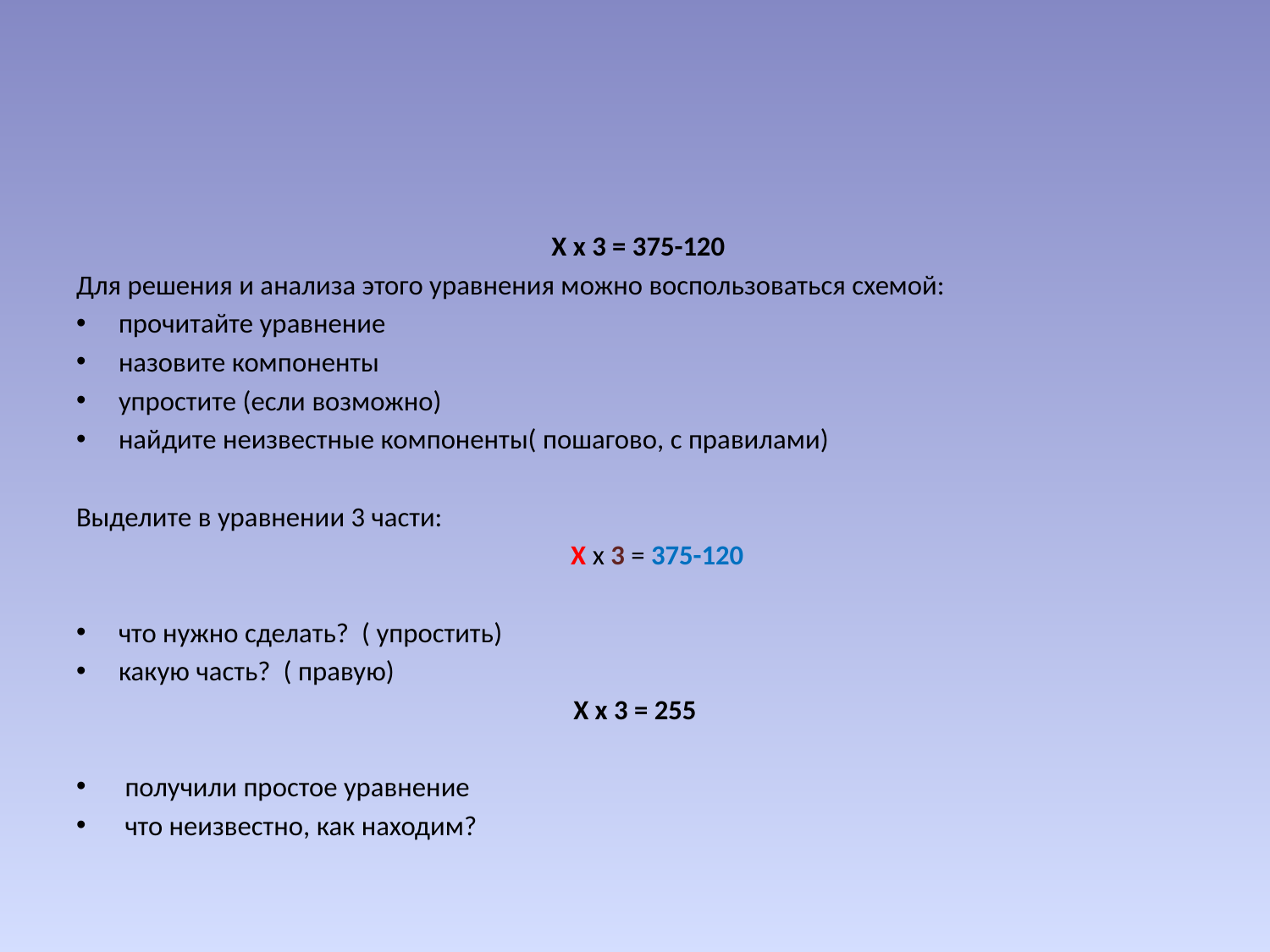

#
 Х х 3 = 375-120
Для решения и анализа этого уравнения можно воспользоваться схемой:
прочитайте уравнение
назовите компоненты
упростите (если возможно)
найдите неизвестные компоненты( пошагово, с правилами)

Выделите в уравнении 3 части:
       Х х 3 = 375-120

что нужно сделать?  ( упростить)
какую часть?  ( правую)
Х х 3 = 255

 получили простое уравнение
 что неизвестно, как находим?